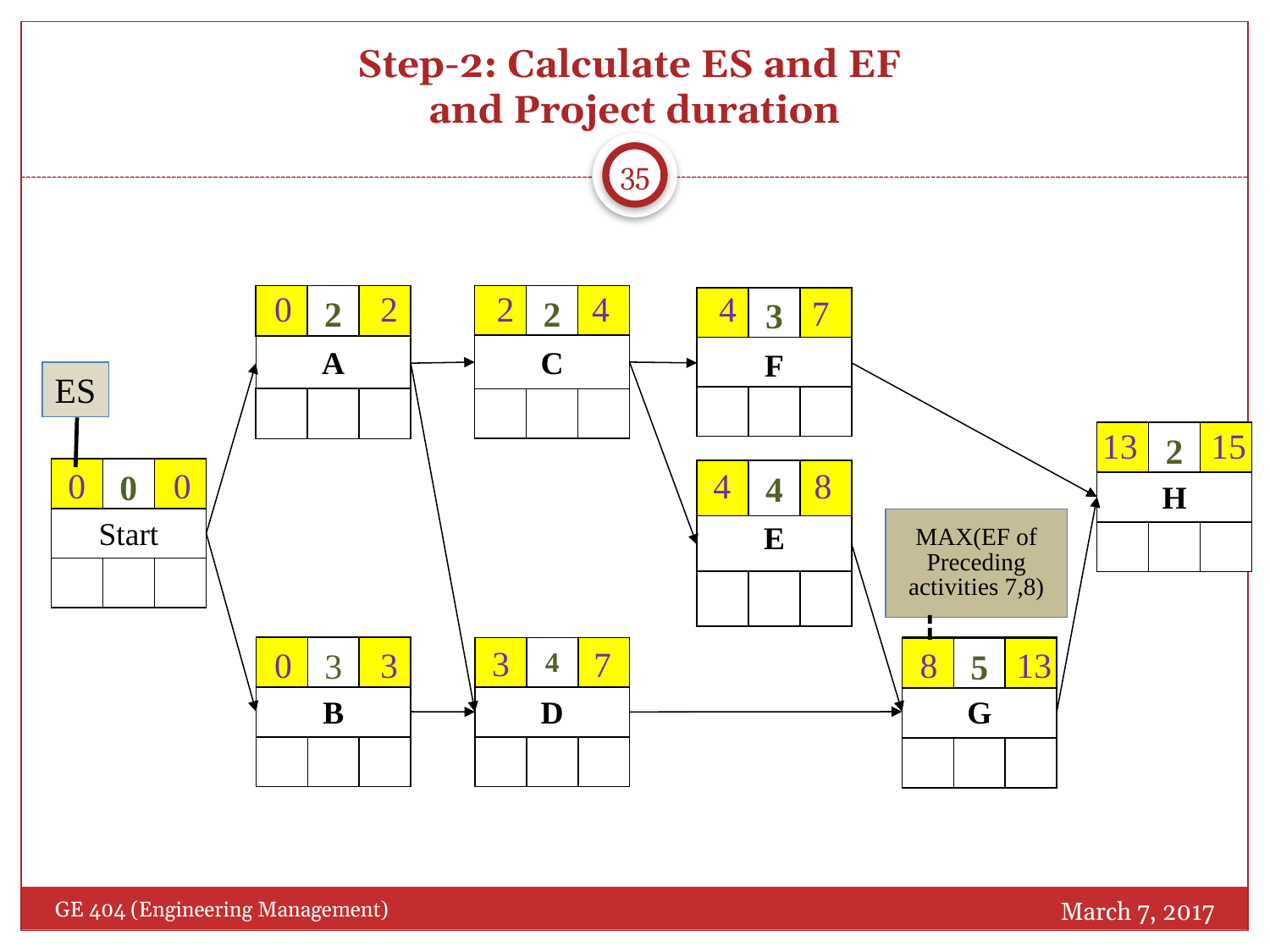

# Step-2: Calculate ES and EF and Project duration
35
0
2
2
4
4
7

2

A

2

C

3

F

4

E

H

2

D

4

Start

0

B

3

G

5

ES

0
13
15
0
4
8
MAX(EF of Preceding activities 7,8)

8
3
7
0
3
13
March 7, 2017
GE 404 (Engineering Management)